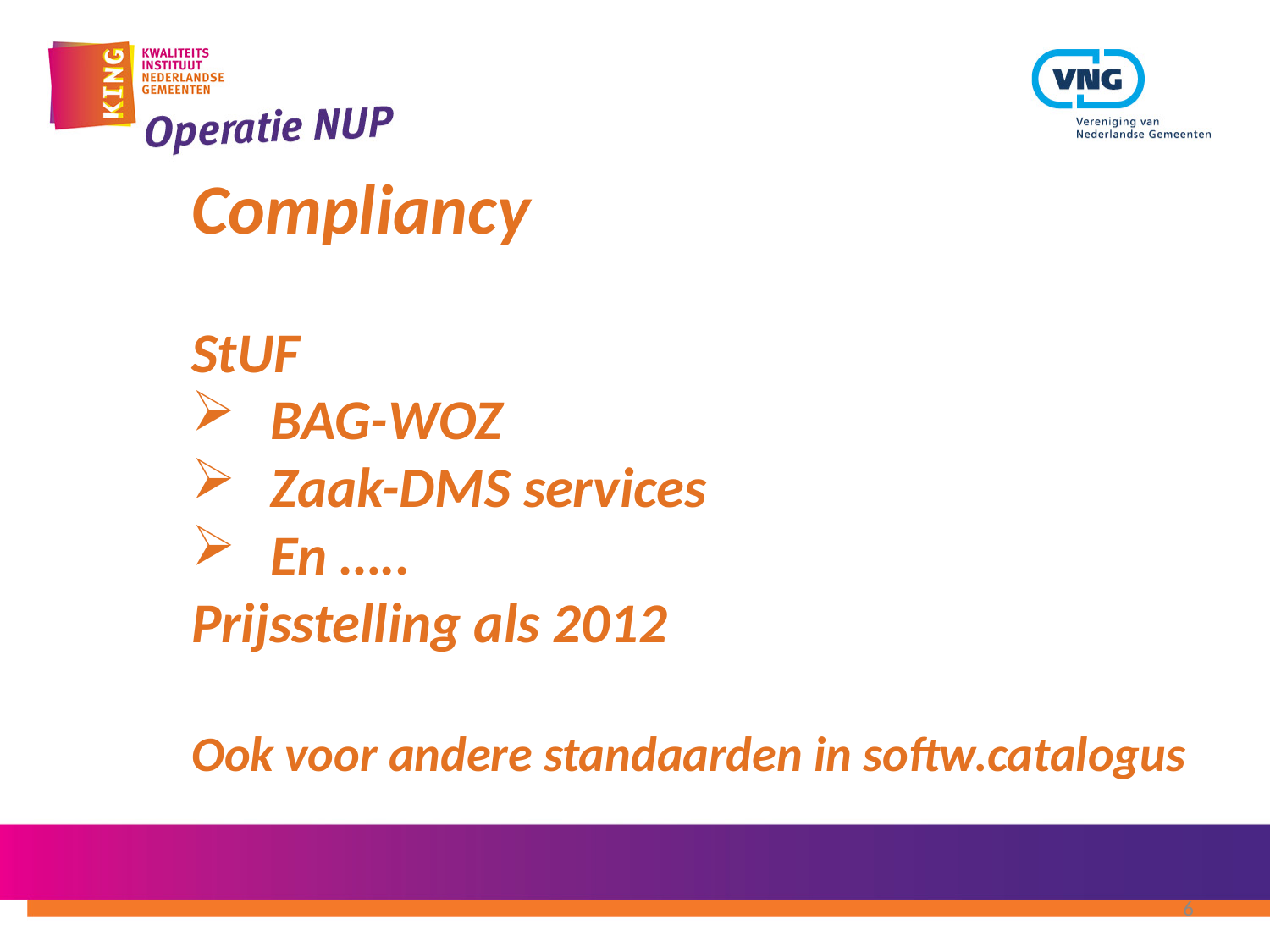

Compliancy

StUF
BAG-WOZ
Zaak-DMS services
En …..
Prijsstelling als 2012

Ook voor andere standaarden in softw.catalogus

6